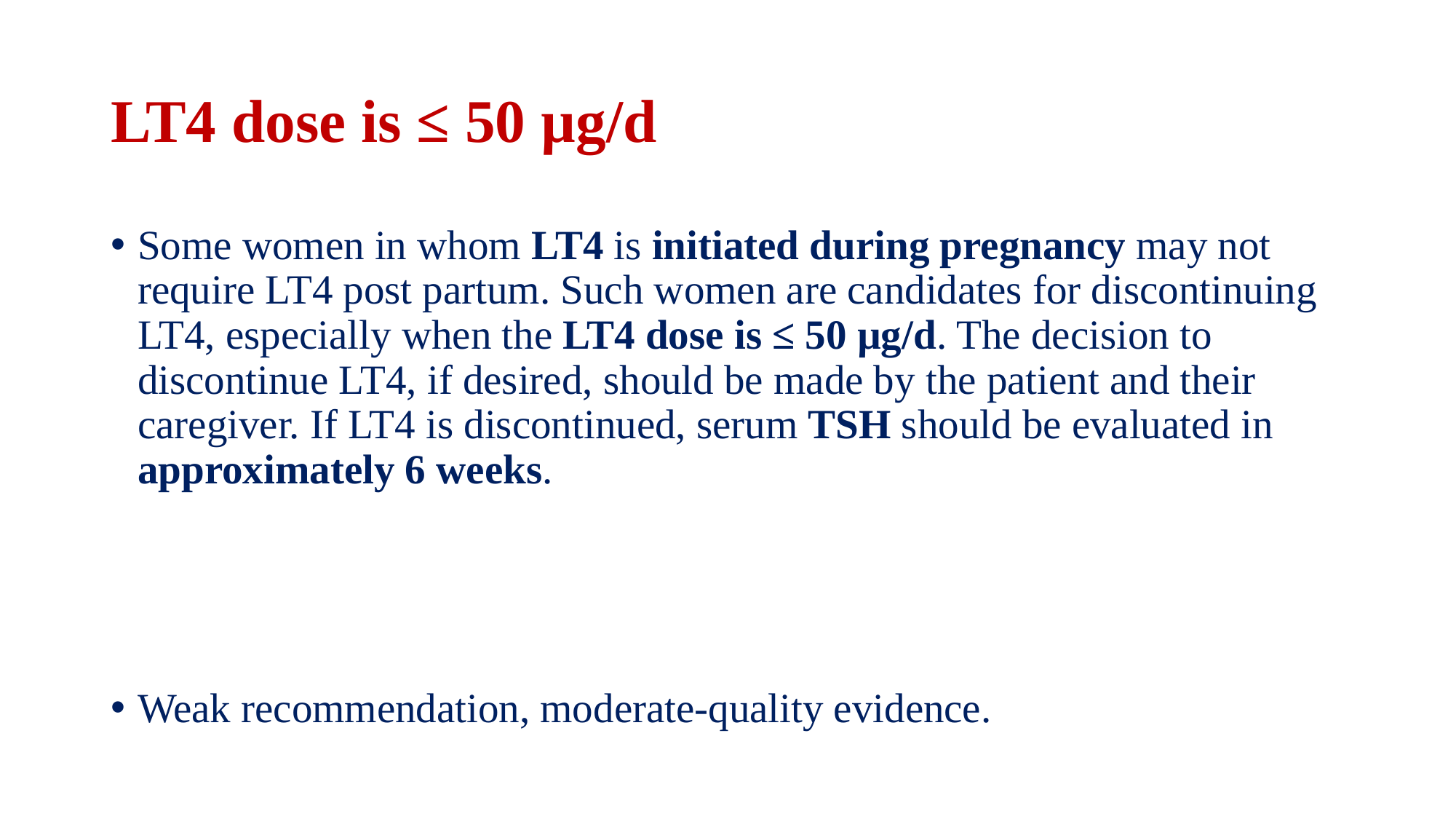

# LT4 dose is ≤ 50 µg/d
Some women in whom LT4 is initiated during pregnancy may not require LT4 post partum. Such women are candidates for discontinuing LT4, especially when the LT4 dose is ≤ 50 µg/d. The decision to discontinue LT4, if desired, should be made by the patient and their caregiver. If LT4 is discontinued, serum TSH should be evaluated in approximately 6 weeks.

Weak recommendation, moderate-quality evidence.